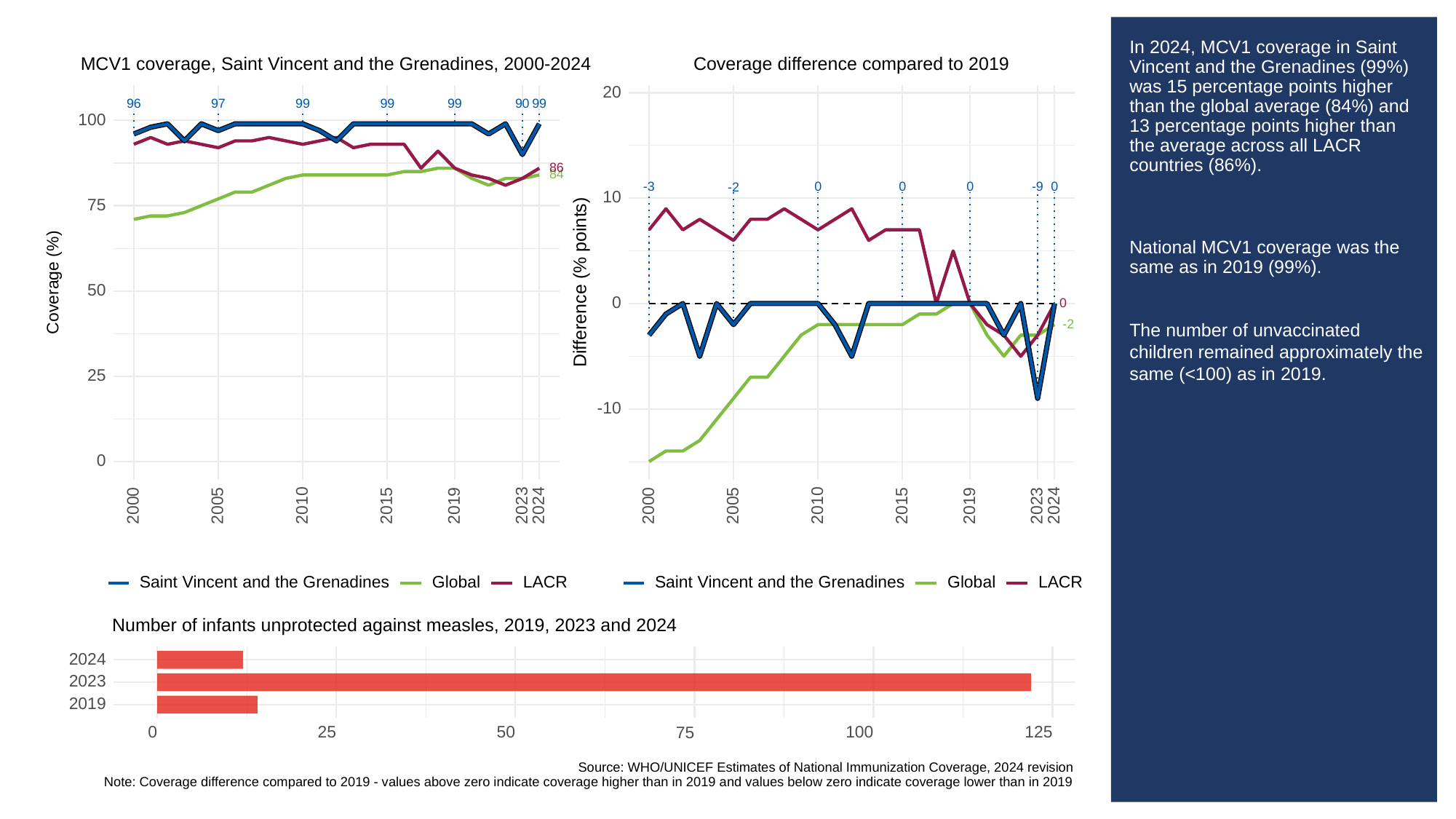

# In 2024, MCV1 coverage in Saint Vincent and the Grenadines (99%) was 15 percentage points higher than the global average (84%) and 13 percentage points higher than the average across all LACR countries (86%).

National MCV1 coverage was the same as in 2019 (99%).

The number of unvaccinated children remained approximately the same (<100) as in 2019.

MCV1 coverage, Saint Vincent and the Grenadines, 2000-2024
Coverage difference compared to 2019

20

96
97
99
99
99
90
99

100

86

84
-3
0
0
0
-9
0
-2

10

75

Difference (% points)
Coverage (%)
50

0
0

-2

25

-10

0

2023
2023
2000
2005
2010
2015
2019
2024
2000
2005
2010
2015
2019
2024
Saint Vincent and the Grenadines
Global
LACR
Saint Vincent and the Grenadines
Global
LACR

Number of infants unprotected against measles, 2019, 2023 and 2024

2024

2023

2019

0
25
50
100
125
75
Source: WHO/UNICEF Estimates of National Immunization Coverage, 2024 revision
Note: Coverage difference compared to 2019 - values above zero indicate coverage higher than in 2019 and values below zero indicate coverage lower than in 2019